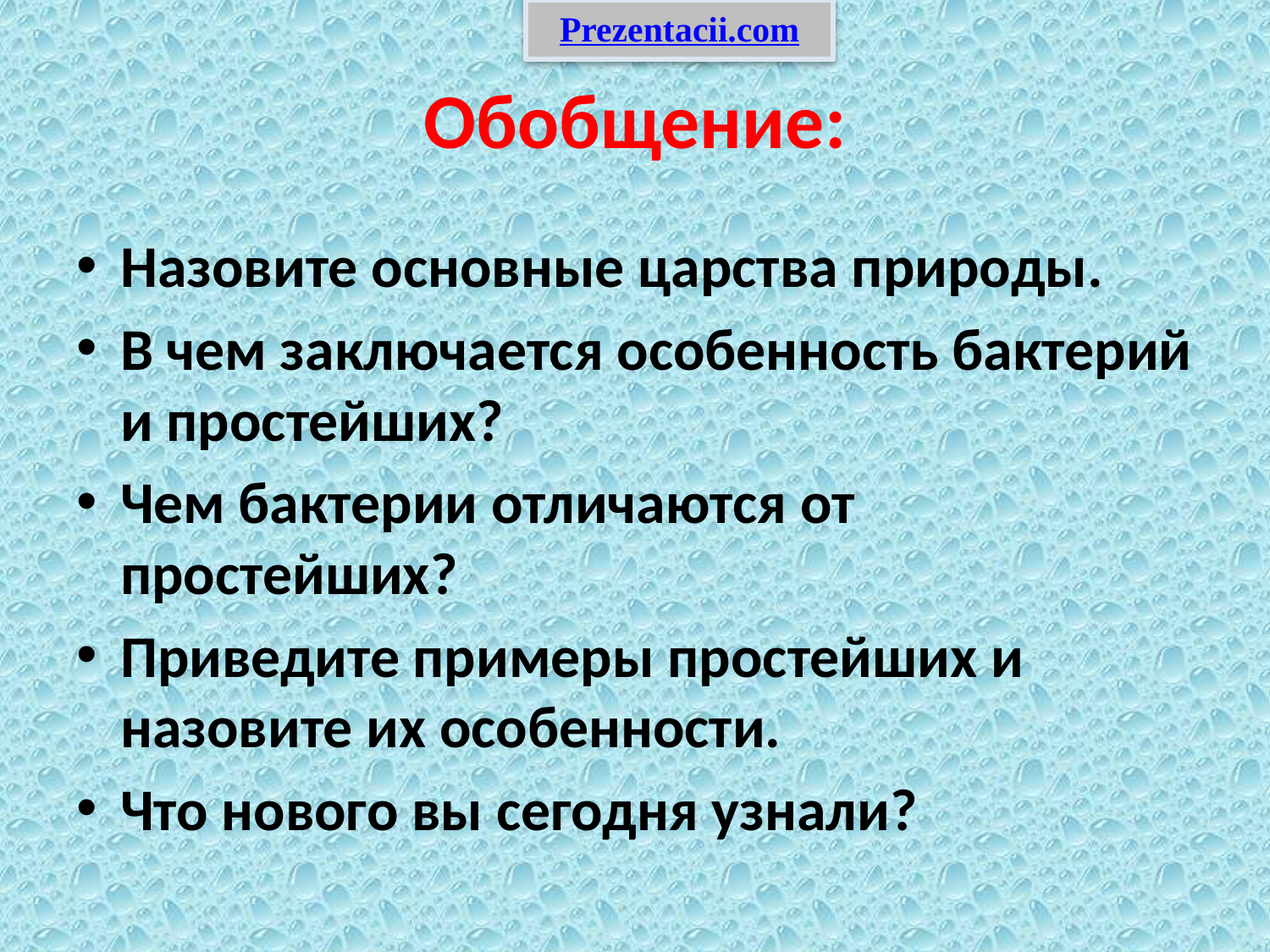

Prezentacii.com
# Обобщение:
Назовите основные царства природы.
В чем заключается особенность бактерий и простейших?
Чем бактерии отличаются от простейших?
Приведите примеры простейших и назовите их особенности.
Что нового вы сегодня узнали?